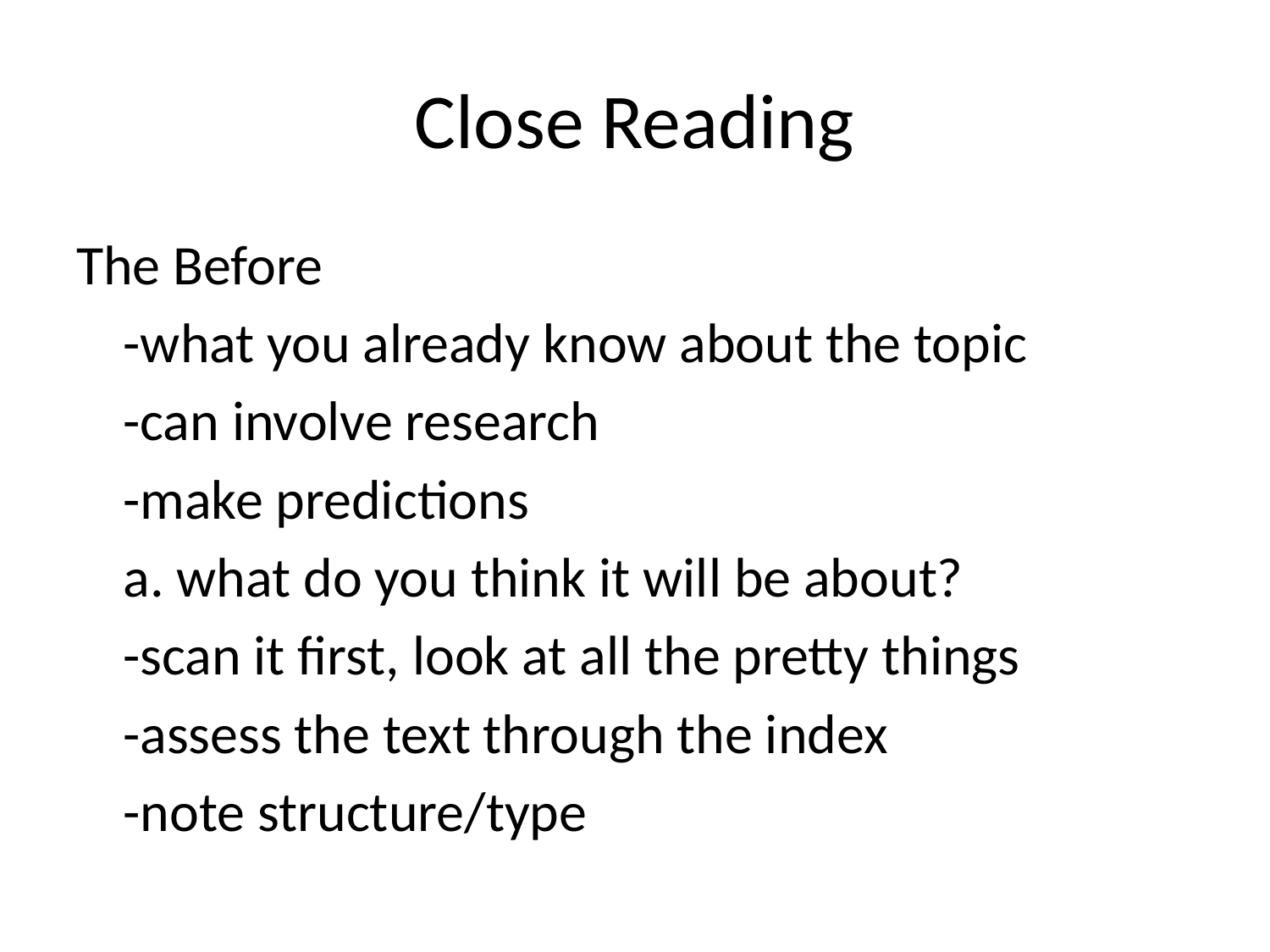

# Close Reading
The Before
	-what you already know about the topic
	-can involve research
	-make predictions
		a. what do you think it will be about?
	-scan it first, look at all the pretty things
	-assess the text through the index
	-note structure/type